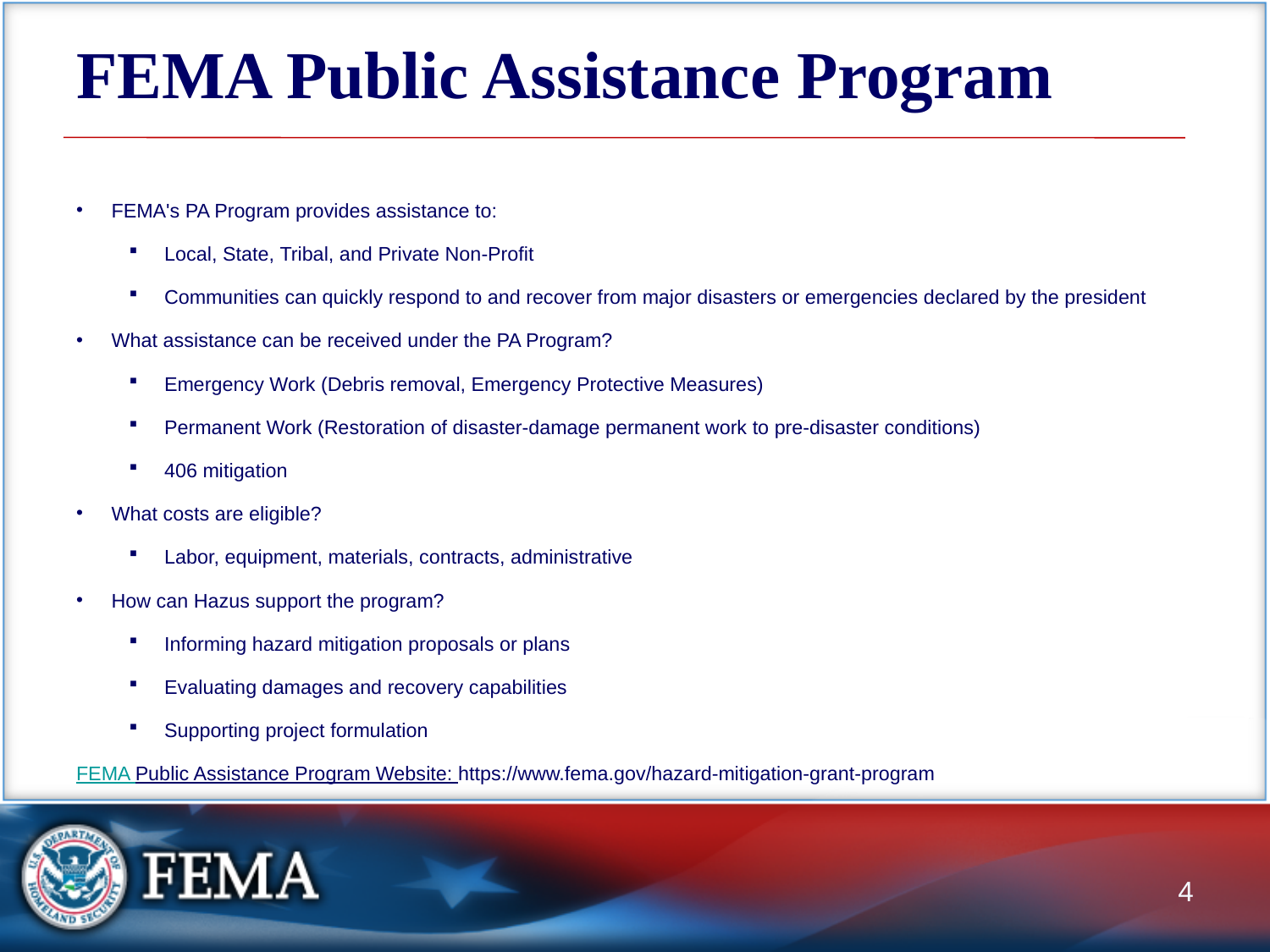

# FEMA Public Assistance Program

FEMA's PA Program provides assistance to:
Local, State, Tribal, and Private Non-Profit
Communities can quickly respond to and recover from major disasters or emergencies declared by the president
What assistance can be received under the PA Program?
Emergency Work (Debris removal, Emergency Protective Measures)
Permanent Work (Restoration of disaster-damage permanent work to pre-disaster conditions)
406 mitigation
What costs are eligible?
Labor, equipment, materials, contracts, administrative
How can Hazus support the program?
Informing hazard mitigation proposals or plans
Evaluating damages and recovery capabilities
Supporting project formulation
FEMA Public Assistance Program Website: https://www.fema.gov/hazard-mitigation-grant-program
4